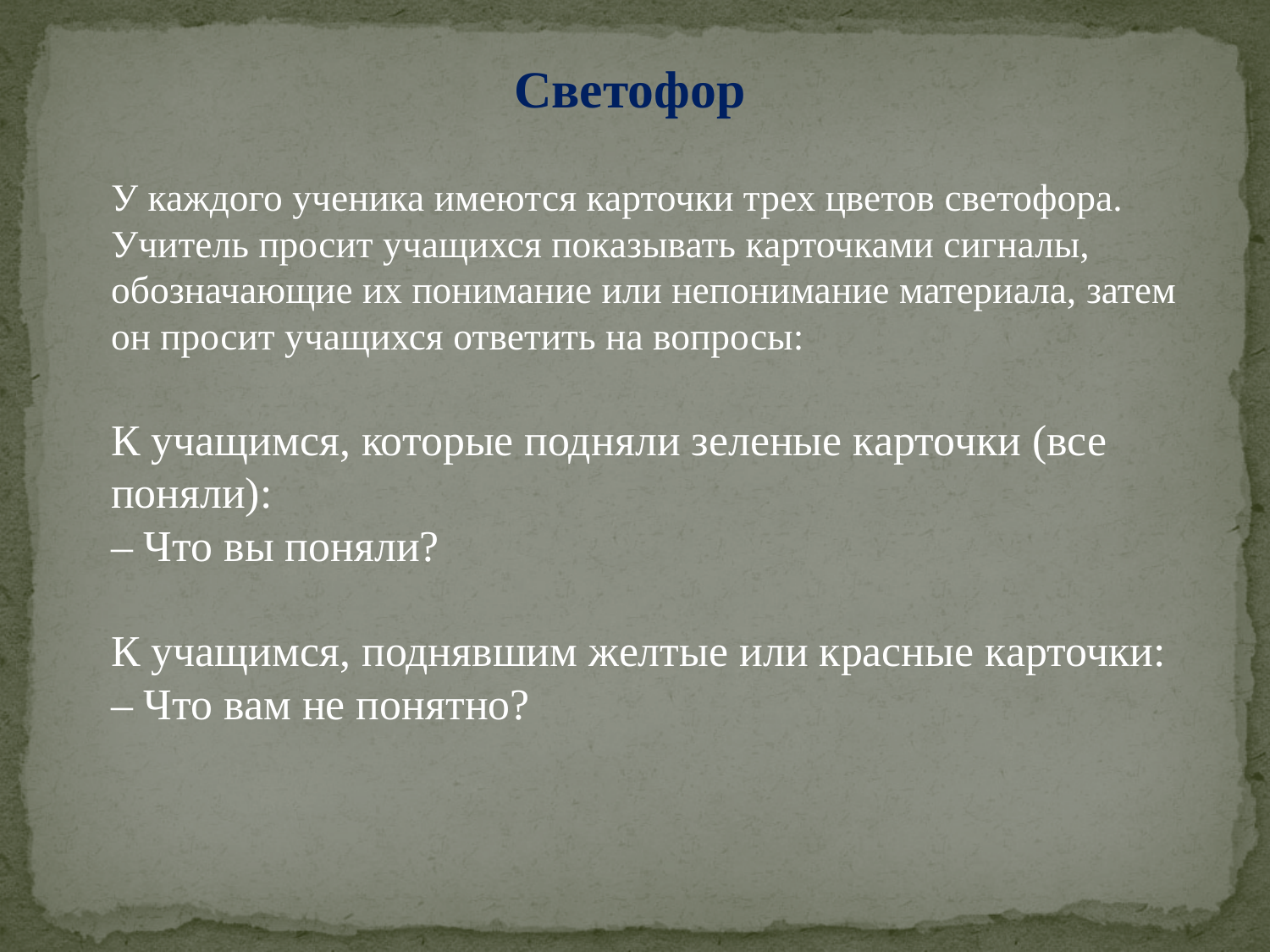

Светофор
У каждого ученика имеются карточки трех цветов светофора. Учитель просит учащихся показывать карточками сигналы, обозначающие их понимание или непонимание материала, затем он просит учащихся ответить на вопросы:
К учащимся, которые подняли зеленые карточки (все поняли):
– Что вы поняли?
К учащимся, поднявшим желтые или красные карточки:
– Что вам не понятно?